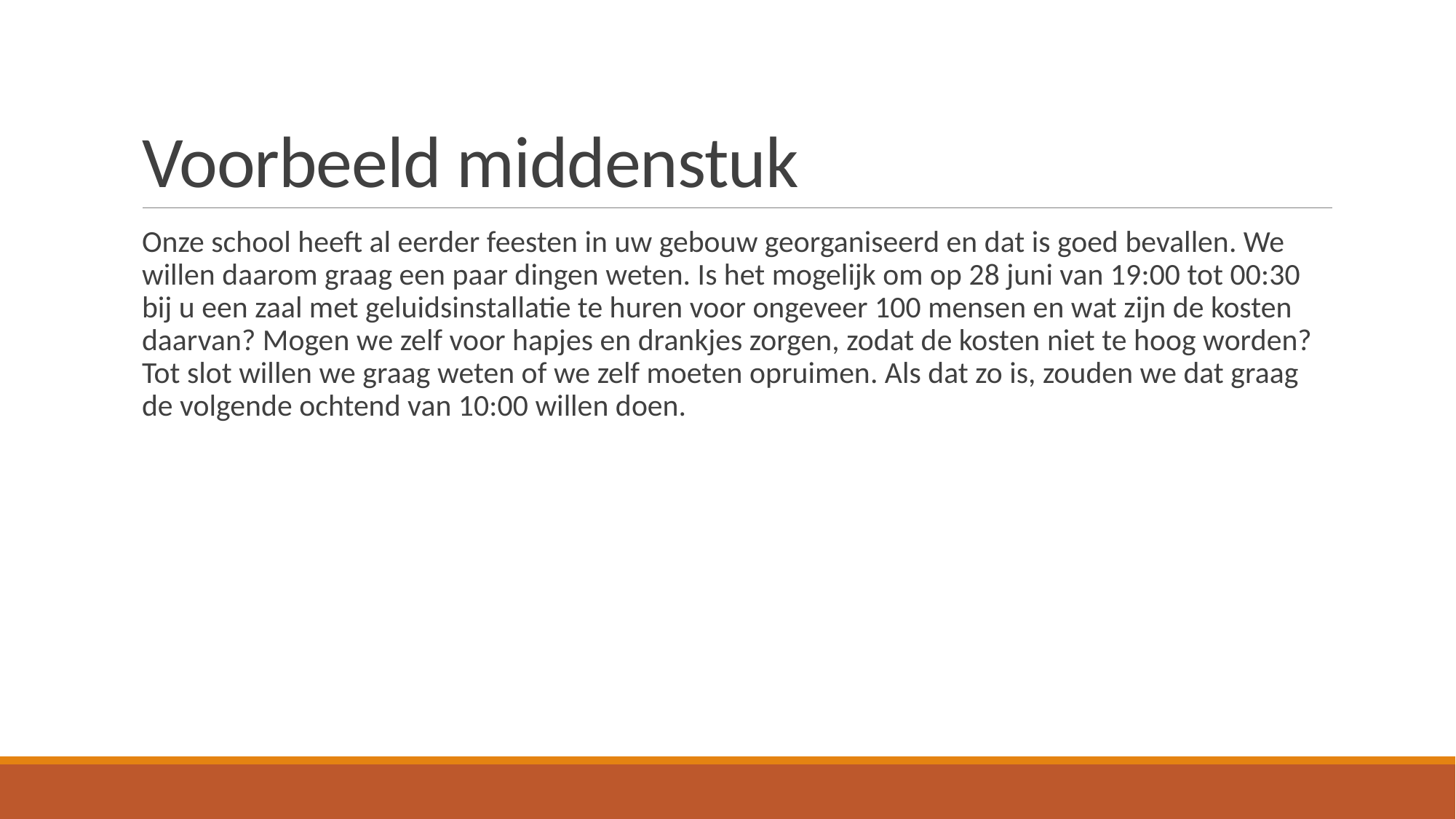

# Voorbeeld middenstuk
Onze school heeft al eerder feesten in uw gebouw georganiseerd en dat is goed bevallen. We willen daarom graag een paar dingen weten. Is het mogelijk om op 28 juni van 19:00 tot 00:30 bij u een zaal met geluidsinstallatie te huren voor ongeveer 100 mensen en wat zijn de kosten daarvan? Mogen we zelf voor hapjes en drankjes zorgen, zodat de kosten niet te hoog worden? Tot slot willen we graag weten of we zelf moeten opruimen. Als dat zo is, zouden we dat graag de volgende ochtend van 10:00 willen doen.